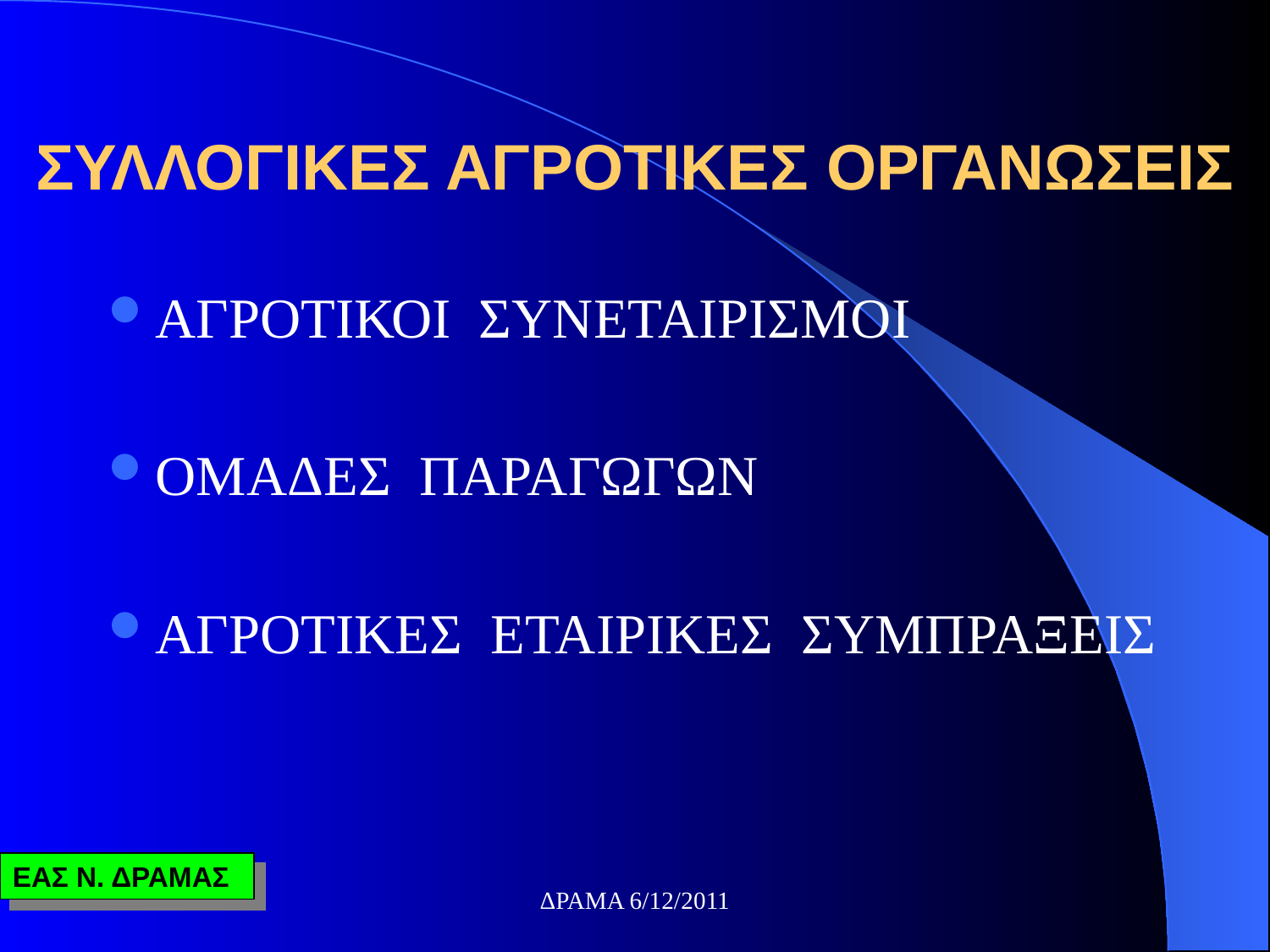

# ΣΥΛΛΟΓΙΚΕΣ ΑΓΡΟΤΙΚΕΣ ΟΡΓΑΝΩΣΕΙΣ
ΑΓΡΟΤΙΚΟΙ  ΣΥΝΕΤΑΙΡΙΣΜΟΙ

ΟΜΑΔΕΣ  ΠΑΡΑΓΩΓΩΝ

ΑΓΡΟΤΙΚΕΣ  ΕΤΑΙΡΙΚΕΣ  ΣΥΜΠΡΑΞΕΙΣ

ΔΡΑΜΑ 6/12/2011